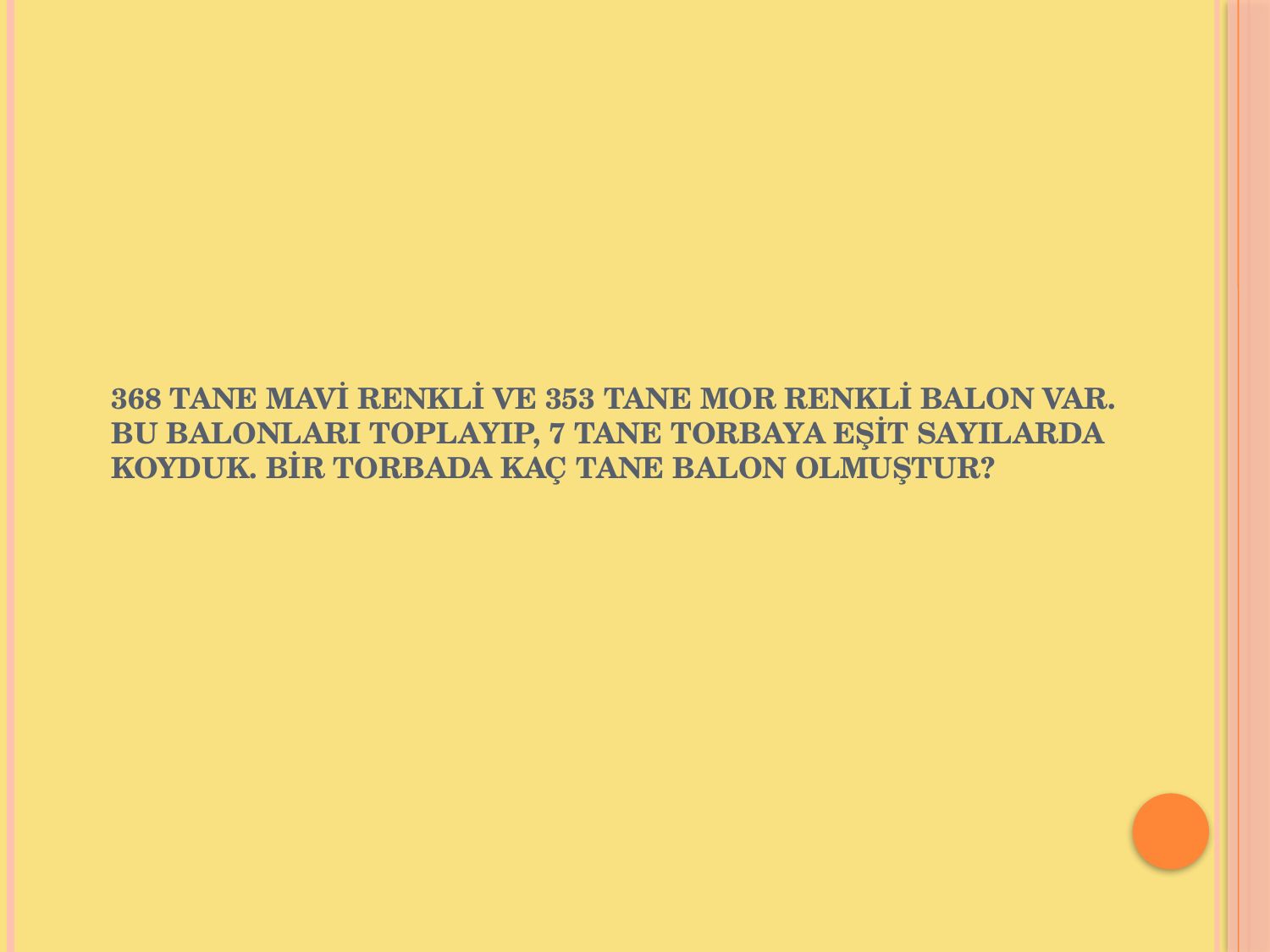

# 368 tane mavi renkli ve 353 tane mor renkli balon var. Bu balonları toplayıp, 7 tane torbaya eşit sayılarda koyduk. Bir torbada kaç tane balon olmuştur?